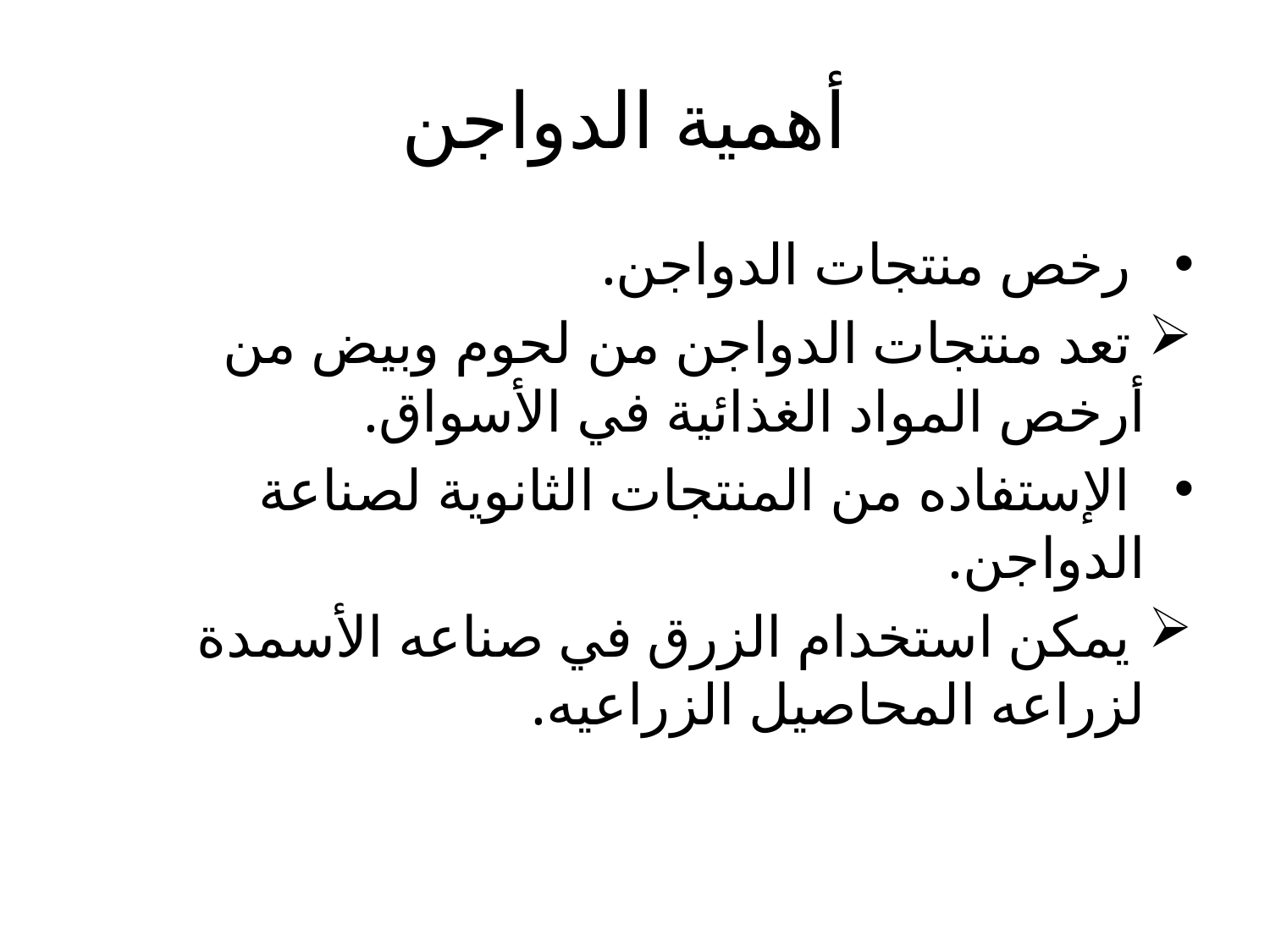

# أهمية الدواجن
 رخص منتجات الدواجن.
 تعد منتجات الدواجن من لحوم وبيض من أرخص المواد الغذائية في الأسواق.
 الإستفاده من المنتجات الثانوية لصناعة الدواجن.
 يمكن استخدام الزرق في صناعه الأسمدة لزراعه المحاصيل الزراعيه.